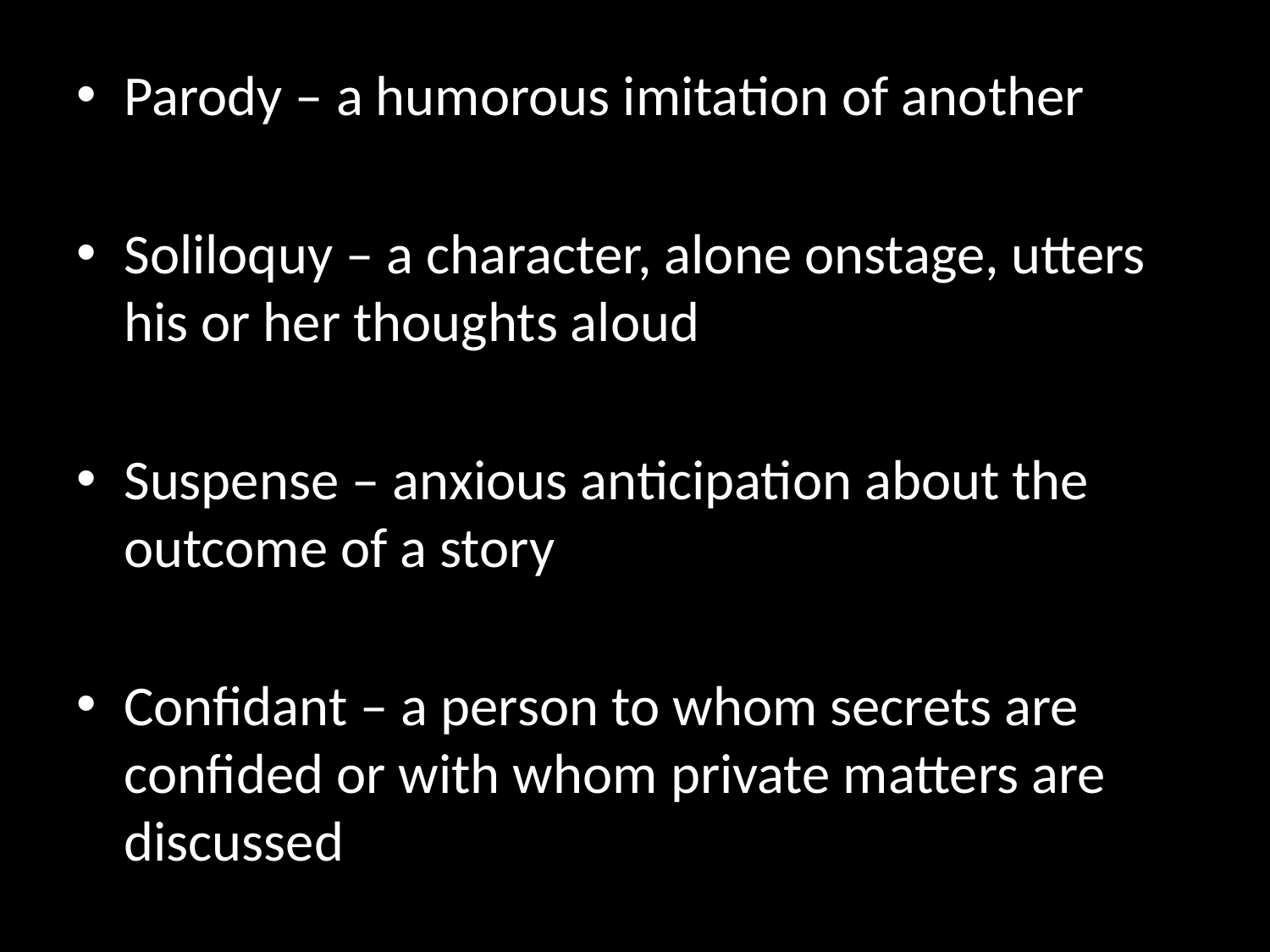

Parody – a humorous imitation of another

Soliloquy – a character, alone onstage, utters his or her thoughts aloud

Suspense – anxious anticipation about the outcome of a story

Confidant – a person to whom secrets are confided or with whom private matters are discussed